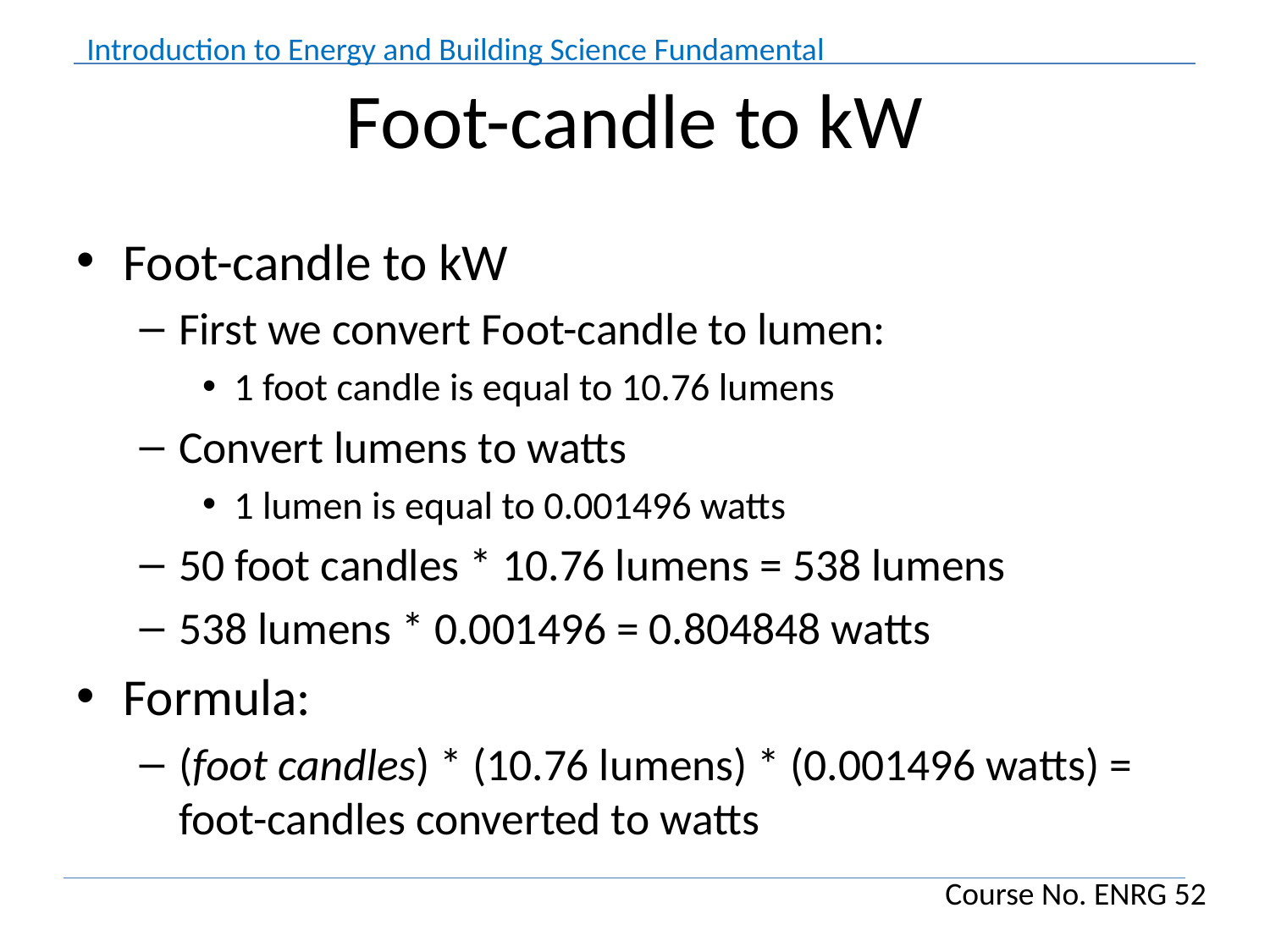

# Foot-candle to kW
Foot-candle to kW
First we convert Foot-candle to lumen:
1 foot candle is equal to 10.76 lumens
Convert lumens to watts
1 lumen is equal to 0.001496 watts
50 foot candles * 10.76 lumens = 538 lumens
538 lumens * 0.001496 = 0.804848 watts
Formula:
(foot candles) * (10.76 lumens) * (0.001496 watts) = foot-candles converted to watts